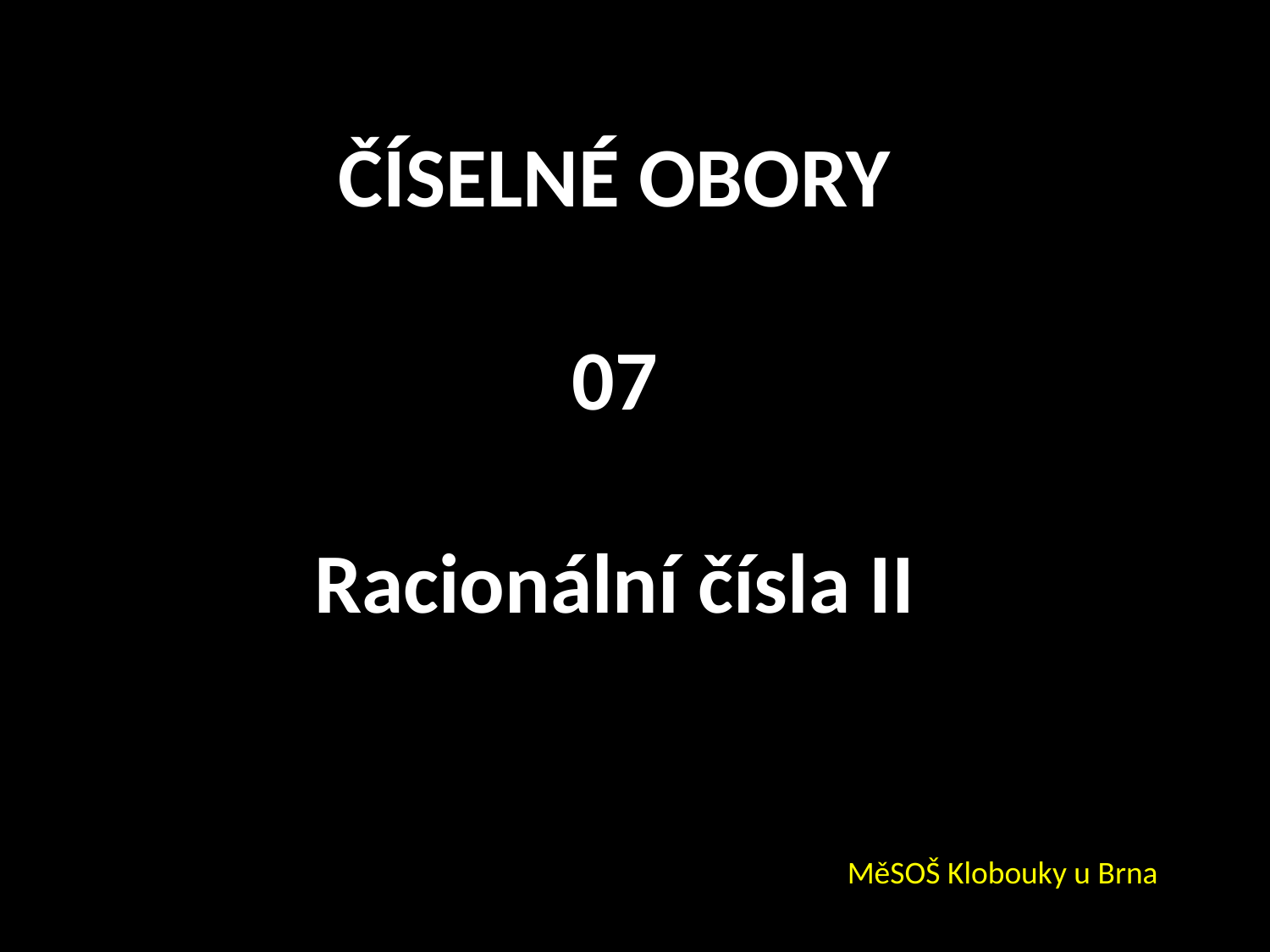

ČÍSELNÉ OBORY

07

Racionální čísla II

MěSOŠ Klobouky u Brna